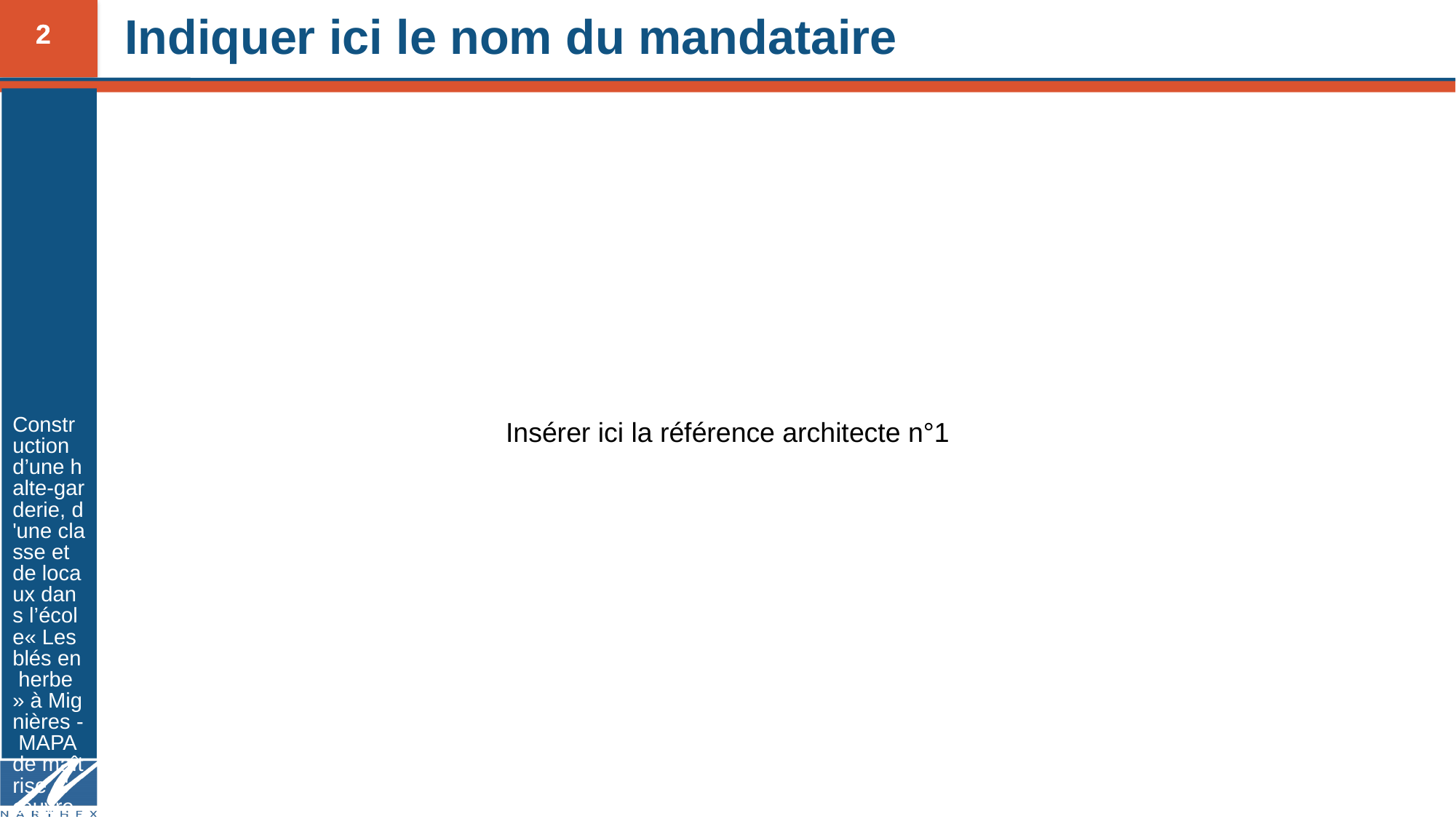

# Indiquer ici le nom du mandataire
Construction d’une halte-garderie, d'une classe et de locaux dans l’école
« Les blés en herbe » à Mignières - MAPA de maîtrise d'œuvre - janv. 2026
Insérer ici la référence architecte n°1